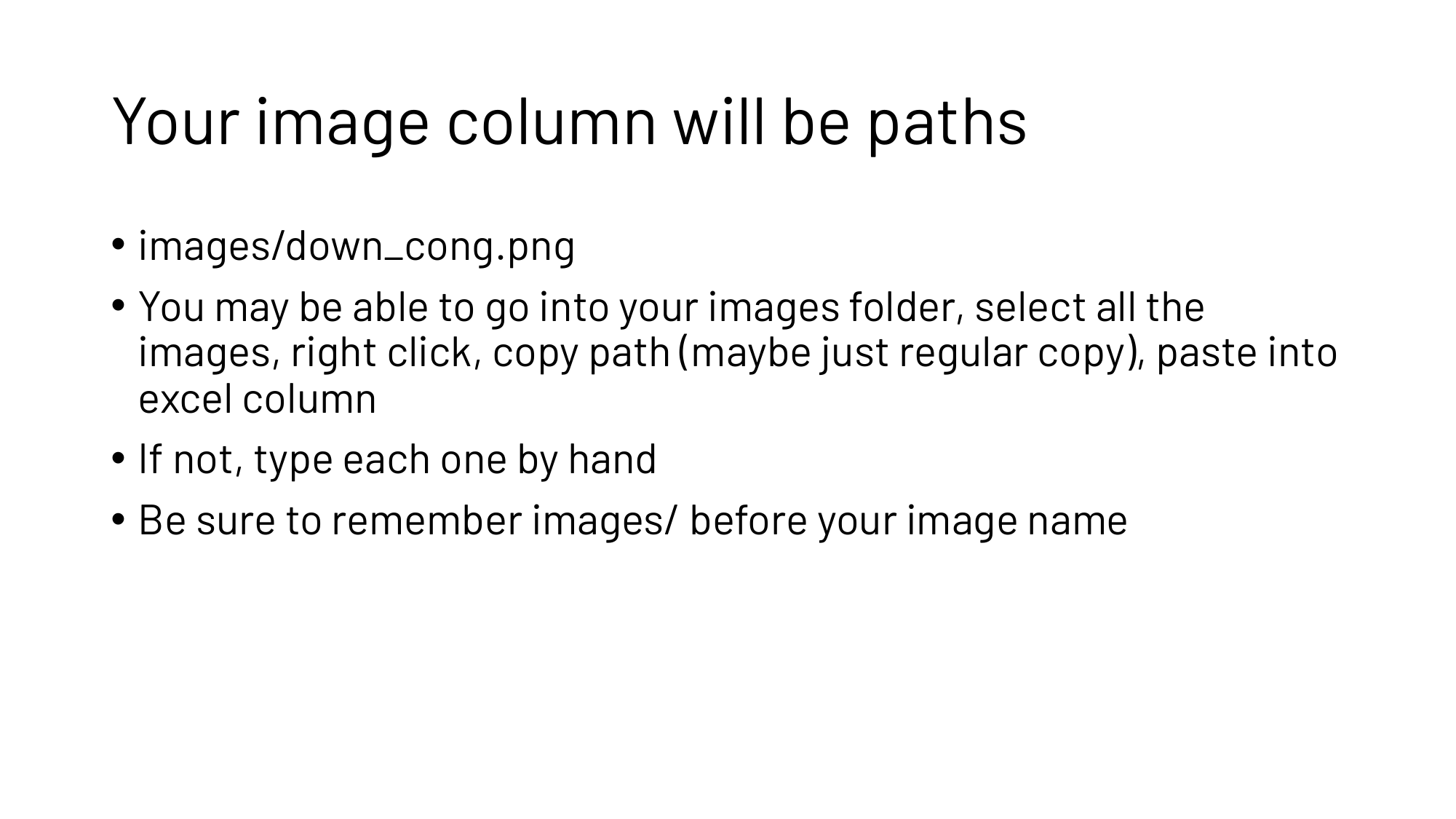

# Your image column will be paths
images/down_cong.png
You may be able to go into your images folder, select all the images, right click, copy path (maybe just regular copy), paste into excel column
If not, type each one by hand
Be sure to remember images/ before your image name